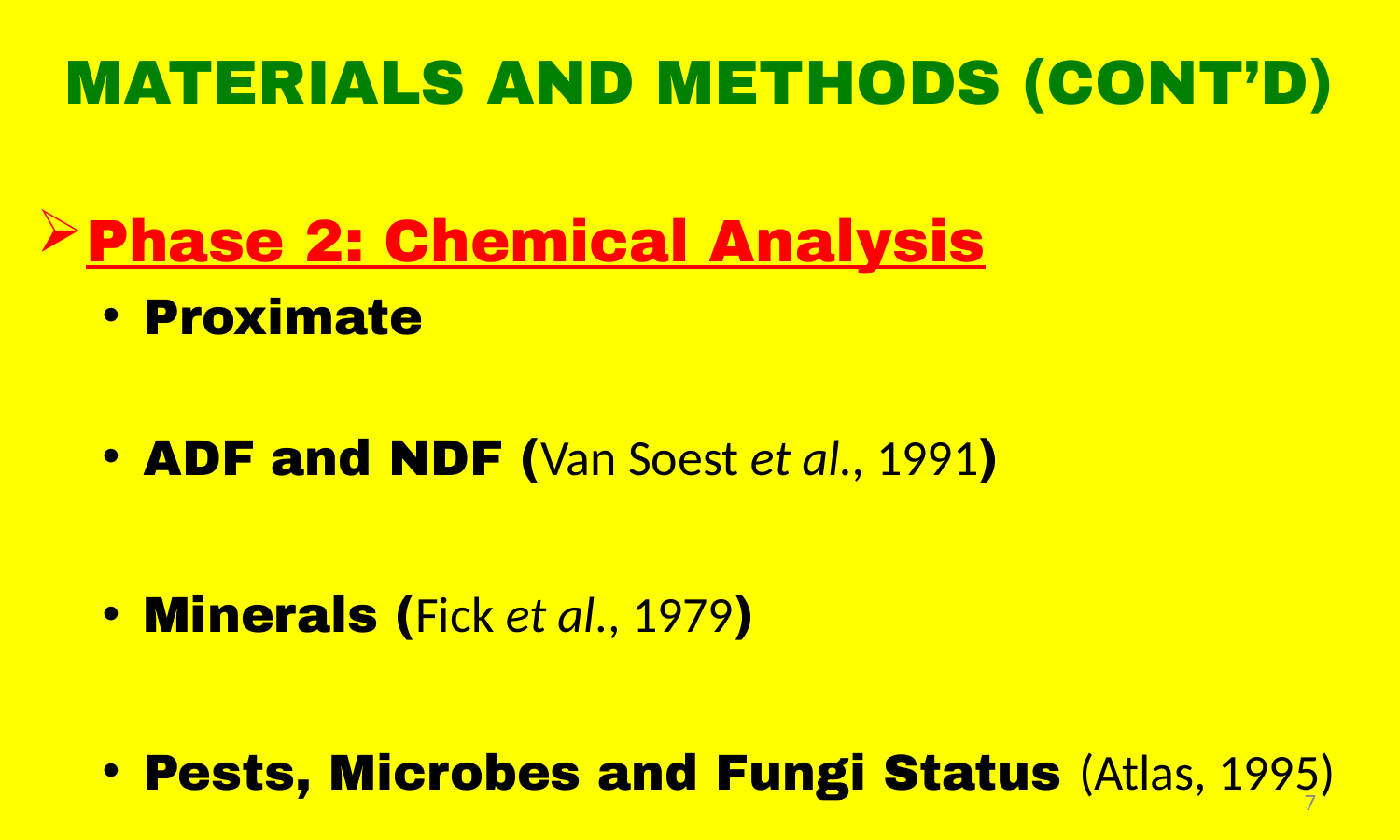

# MATERIALS AND METHODS (CONT’D)

Phase 2: Chemical Analysis
Proximate

ADF and NDF (Van Soest et al., 1991)

Minerals (Fick et al., 1979)

Pests, Microbes and Fungi Status (Atlas, 1995)
7